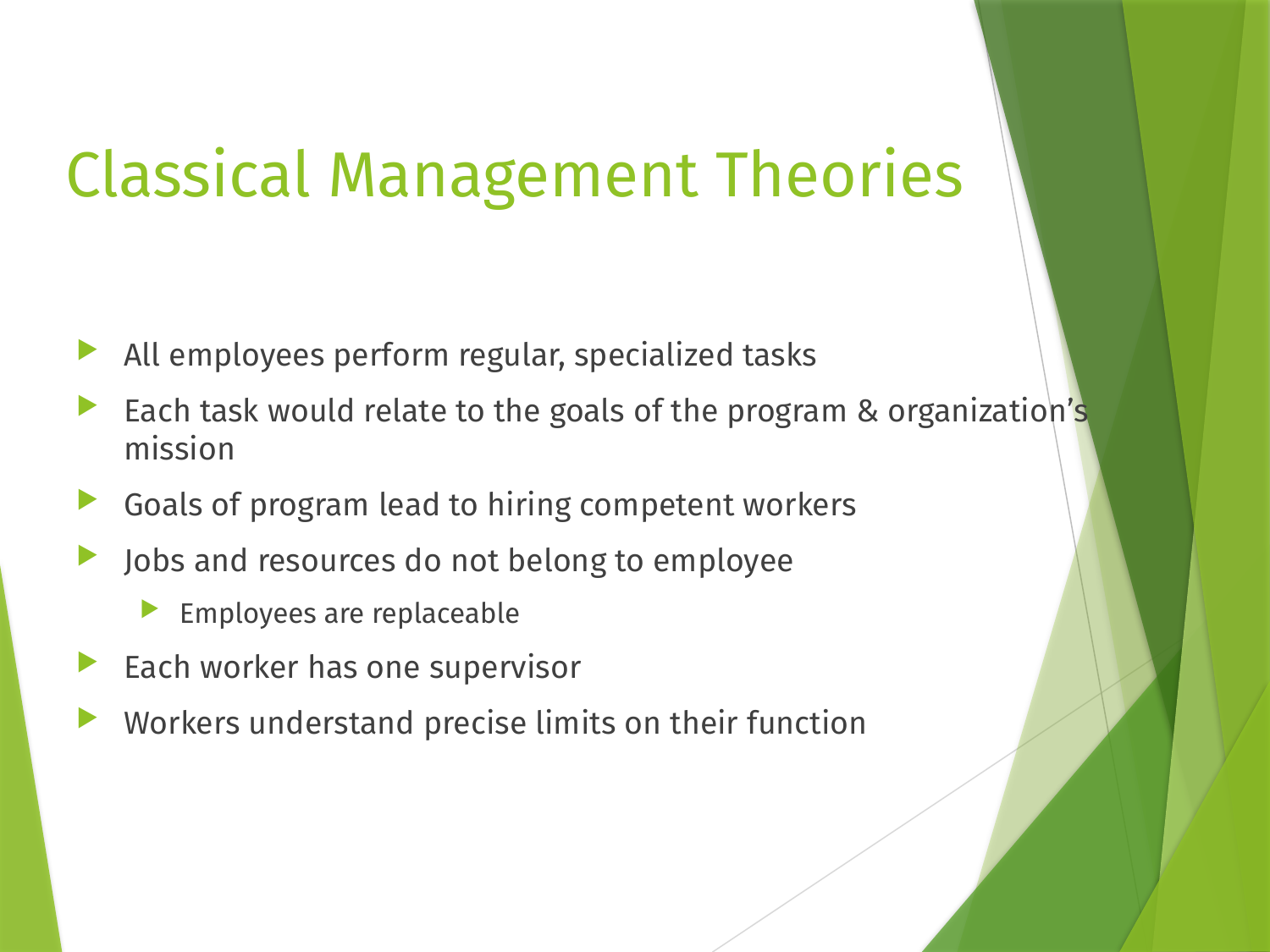

# Classical Management Theories
All employees perform regular, specialized tasks
Each task would relate to the goals of the program & organization’s mission
Goals of program lead to hiring competent workers
Jobs and resources do not belong to employee
Employees are replaceable
Each worker has one supervisor
Workers understand precise limits on their function